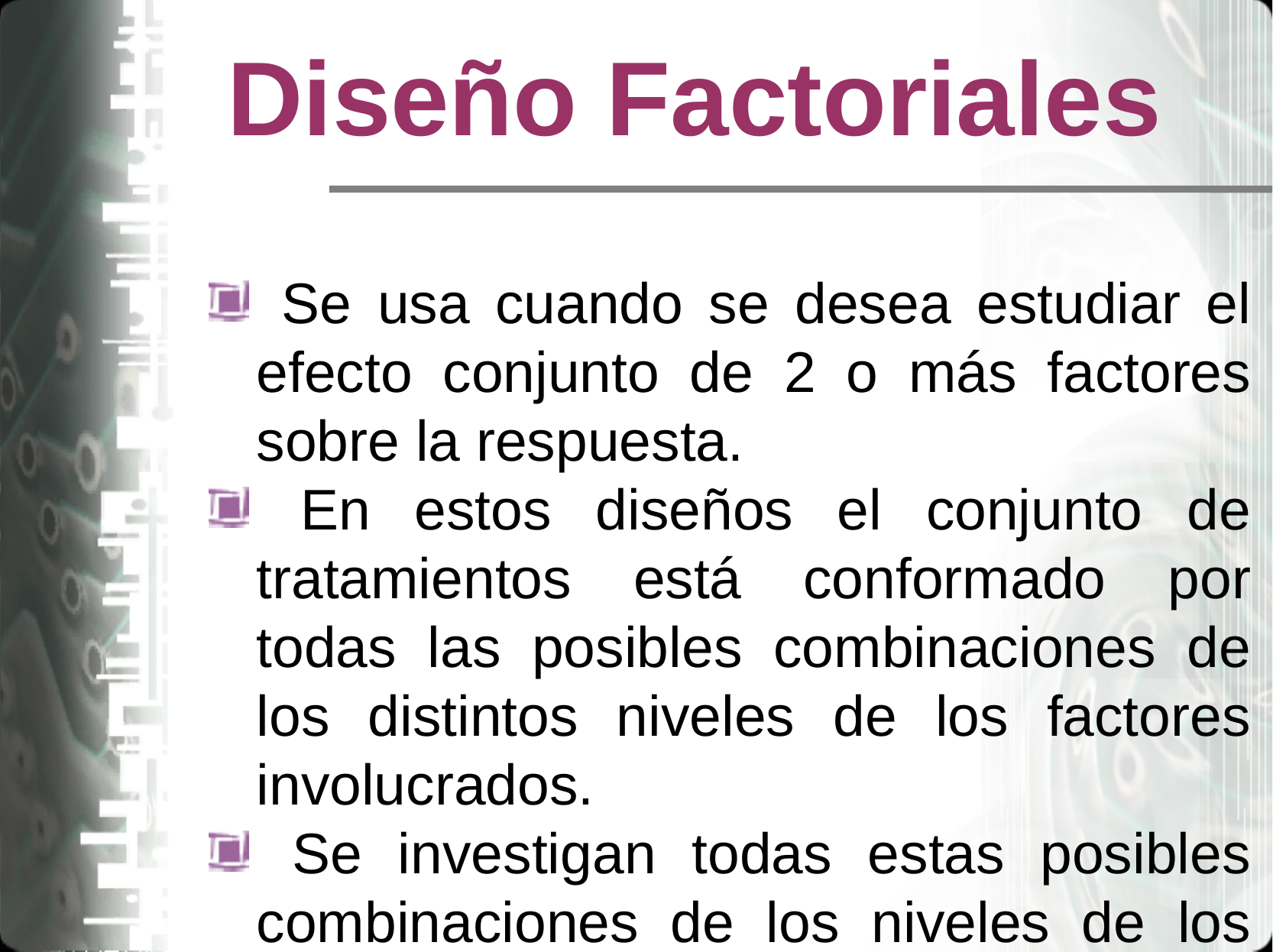

# Diseño Factoriales
 Se usa cuando se desea estudiar el efecto conjunto de 2 o más factores sobre la respuesta.
 En estos diseños el conjunto de tratamientos está conformado por todas las posibles combinaciones de los distintos niveles de los factores involucrados.
 Se investigan todas estas posibles combinaciones de los niveles de los factores en cada ensayo completo.
 En este caso se dice que están cruzados.